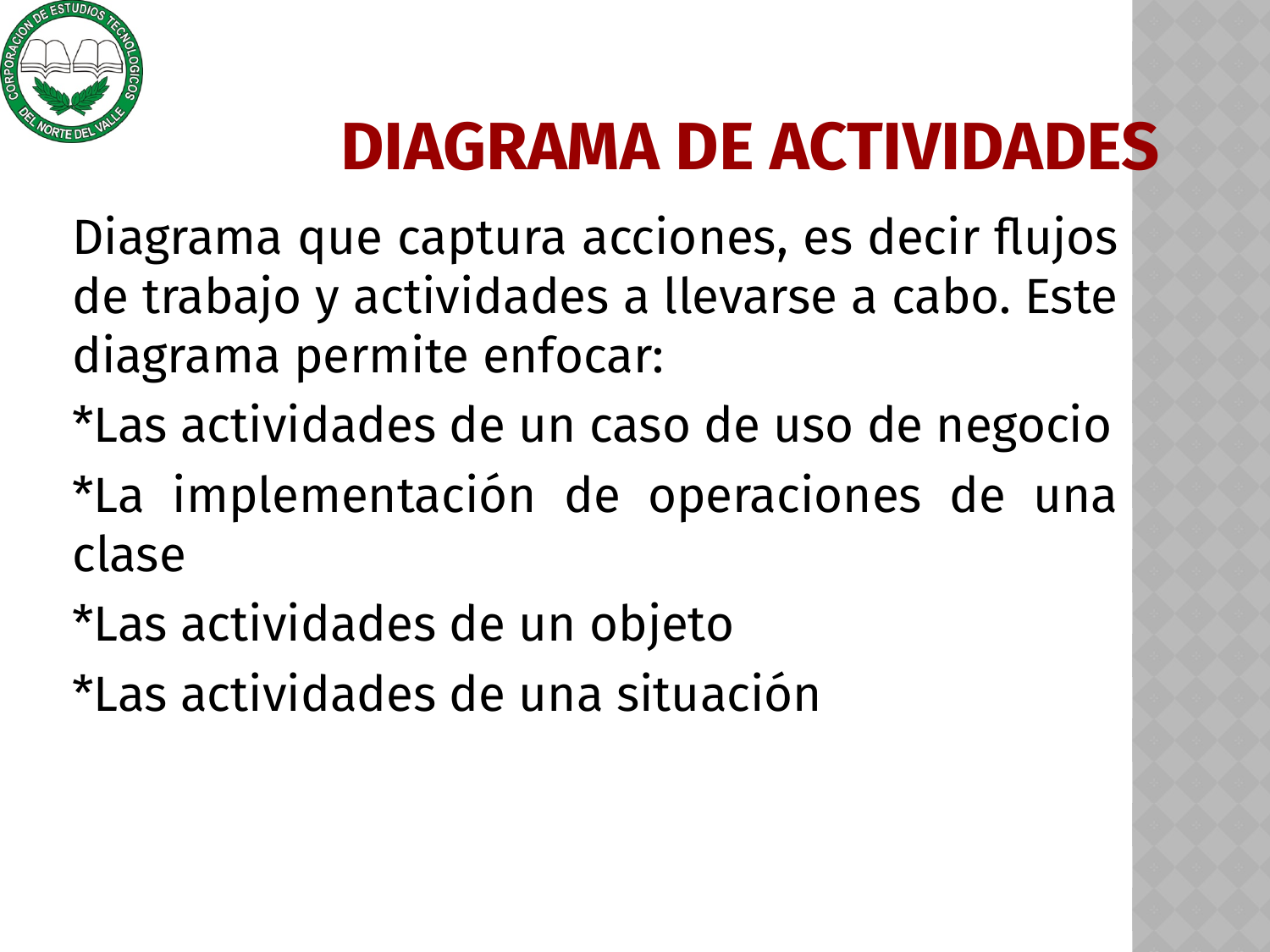

# Diagrama de Actividades
Diagrama que captura acciones, es decir flujos de trabajo y actividades a llevarse a cabo. Este diagrama permite enfocar:
*Las actividades de un caso de uso de negocio
*La implementación de operaciones de una clase
*Las actividades de un objeto
*Las actividades de una situación